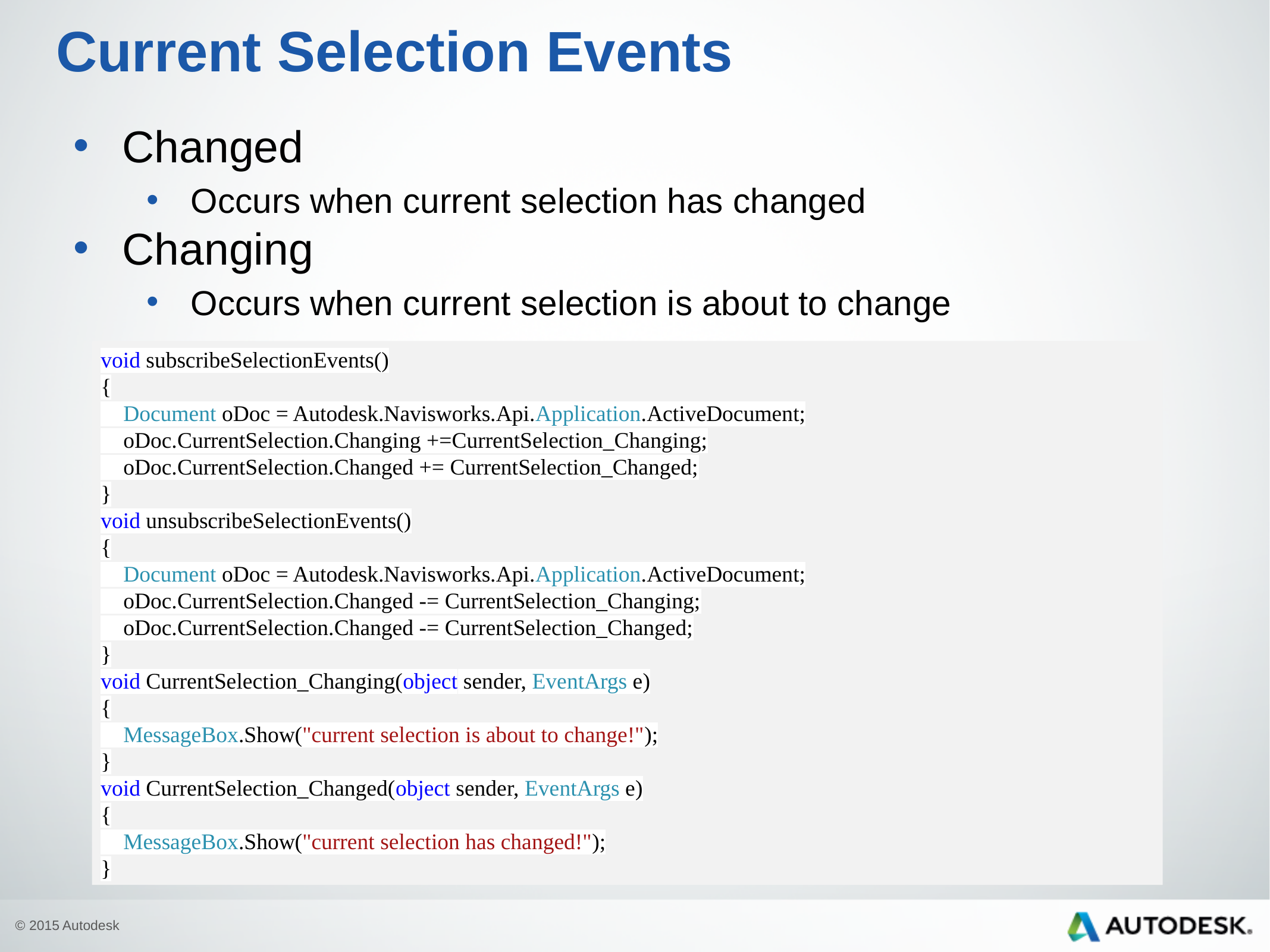

# Current Selection Events
Changed
Occurs when current selection has changed
Changing
Occurs when current selection is about to change

void subscribeSelectionEvents()
{
    Document oDoc = Autodesk.Navisworks.Api.Application.ActiveDocument;
    oDoc.CurrentSelection.Changing +=CurrentSelection_Changing;
    oDoc.CurrentSelection.Changed += CurrentSelection_Changed;
}
void unsubscribeSelectionEvents()
{
    Document oDoc = Autodesk.Navisworks.Api.Application.ActiveDocument;
    oDoc.CurrentSelection.Changed -= CurrentSelection_Changing;
    oDoc.CurrentSelection.Changed -= CurrentSelection_Changed;
}
void CurrentSelection_Changing(object sender, EventArgs e)
{
    MessageBox.Show("current selection is about to change!");
}
void CurrentSelection_Changed(object sender, EventArgs e)
{
    MessageBox.Show("current selection has changed!");
}